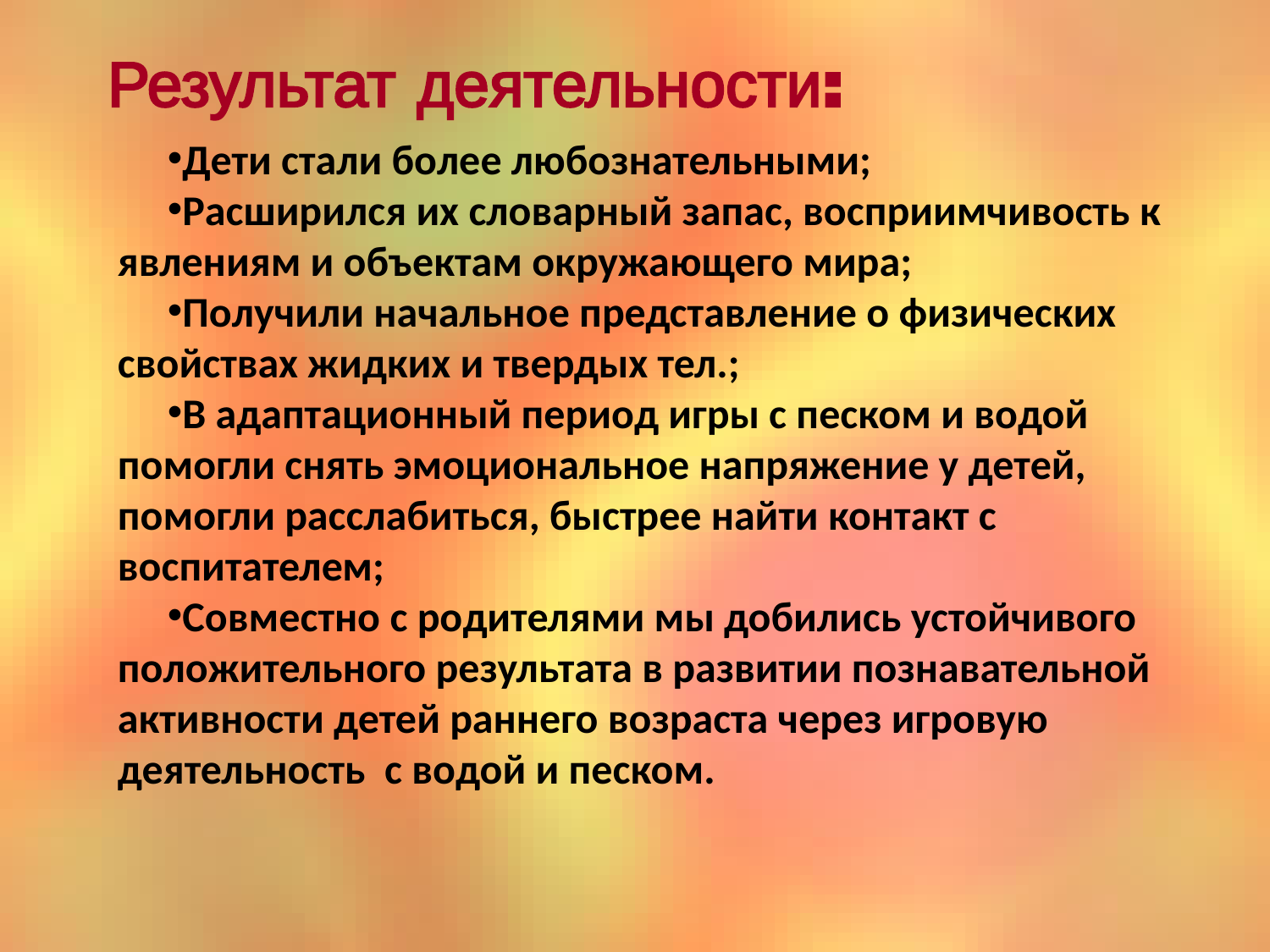

# Результат деятельности:
Дети стали более любознательными;
Расширился их словарный запас, восприимчивость к явлениям и объектам окружающего мира;
Получили начальное представление о физических свойствах жидких и твердых тел.;
В адаптационный период игры с песком и водой помогли снять эмоциональное напряжение у детей, помогли расслабиться, быстрее найти контакт с воспитателем;
Совместно с родителями мы добились устойчивого положительного результата в развитии познавательной активности детей раннего возраста через игровую деятельность  с водой и песком.